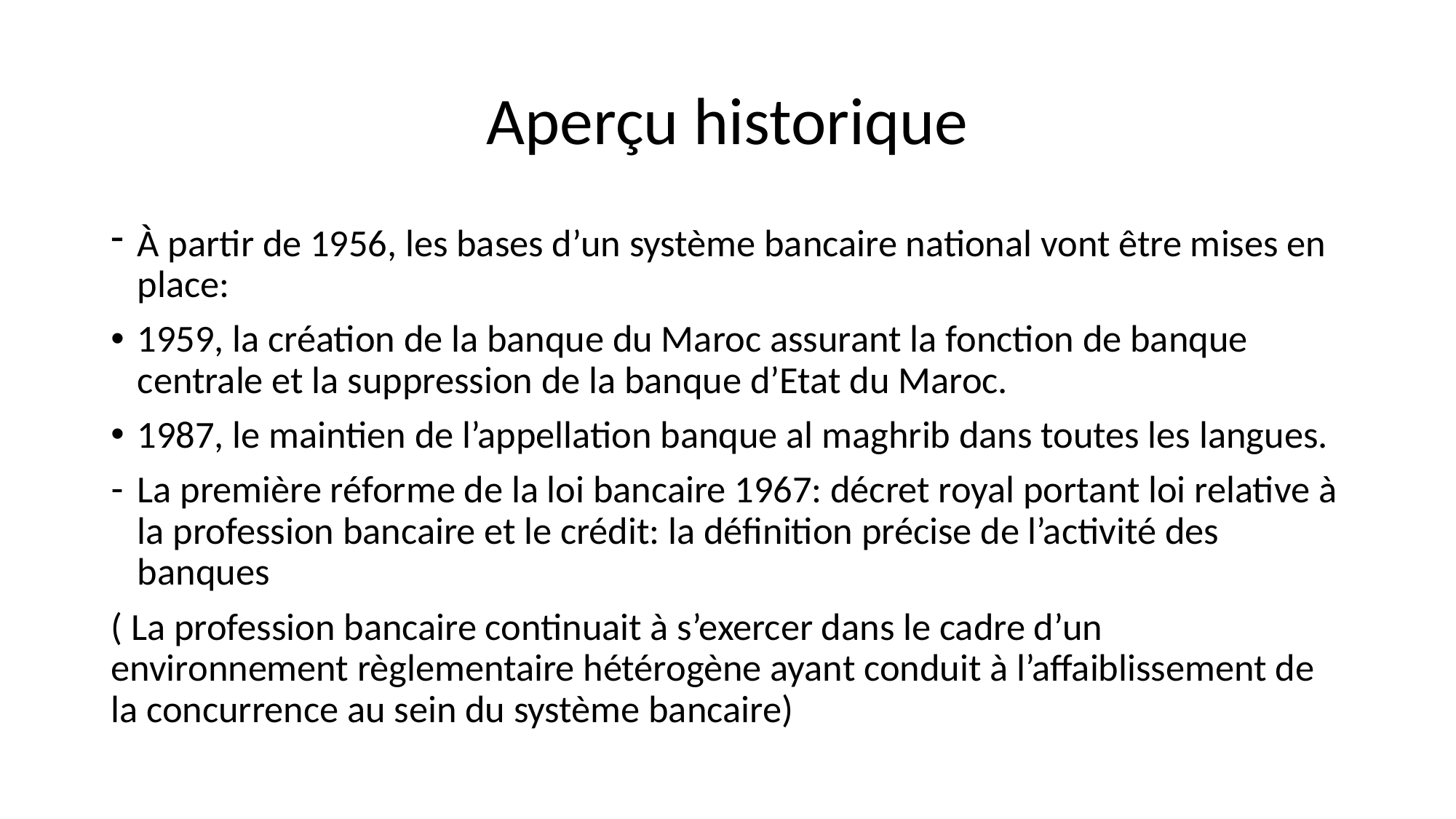

# Aperçu historique
À partir de 1956, les bases d’un système bancaire national vont être mises en place:
1959, la création de la banque du Maroc assurant la fonction de banque centrale et la suppression de la banque d’Etat du Maroc.
1987, le maintien de l’appellation banque al maghrib dans toutes les langues.
La première réforme de la loi bancaire 1967: décret royal portant loi relative à la profession bancaire et le crédit: la définition précise de l’activité des banques
( La profession bancaire continuait à s’exercer dans le cadre d’un environnement règlementaire hétérogène ayant conduit à l’affaiblissement de la concurrence au sein du système bancaire)